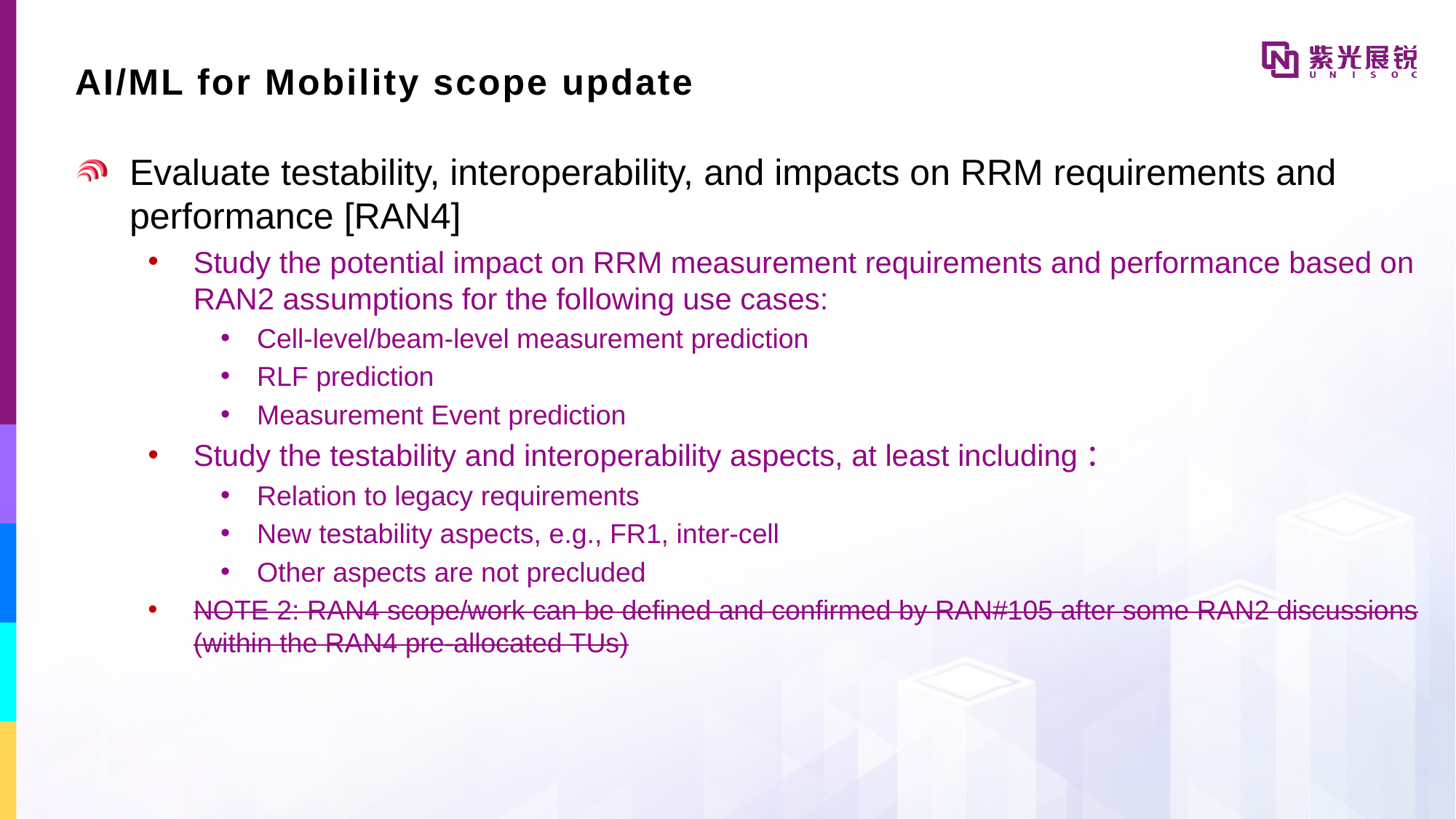

# AI/ML for Mobility scope update
Evaluate testability, interoperability, and impacts on RRM requirements and performance [RAN4]
Study the potential impact on RRM measurement requirements and performance based on RAN2 assumptions for the following use cases:
Cell-level/beam-level measurement prediction
RLF prediction
Measurement Event prediction
Study the testability and interoperability aspects, at least including：
Relation to legacy requirements
New testability aspects, e.g., FR1, inter-cell
Other aspects are not precluded
NOTE 2: RAN4 scope/work can be defined and confirmed by RAN#105 after some RAN2 discussions (within the RAN4 pre-allocated TUs)